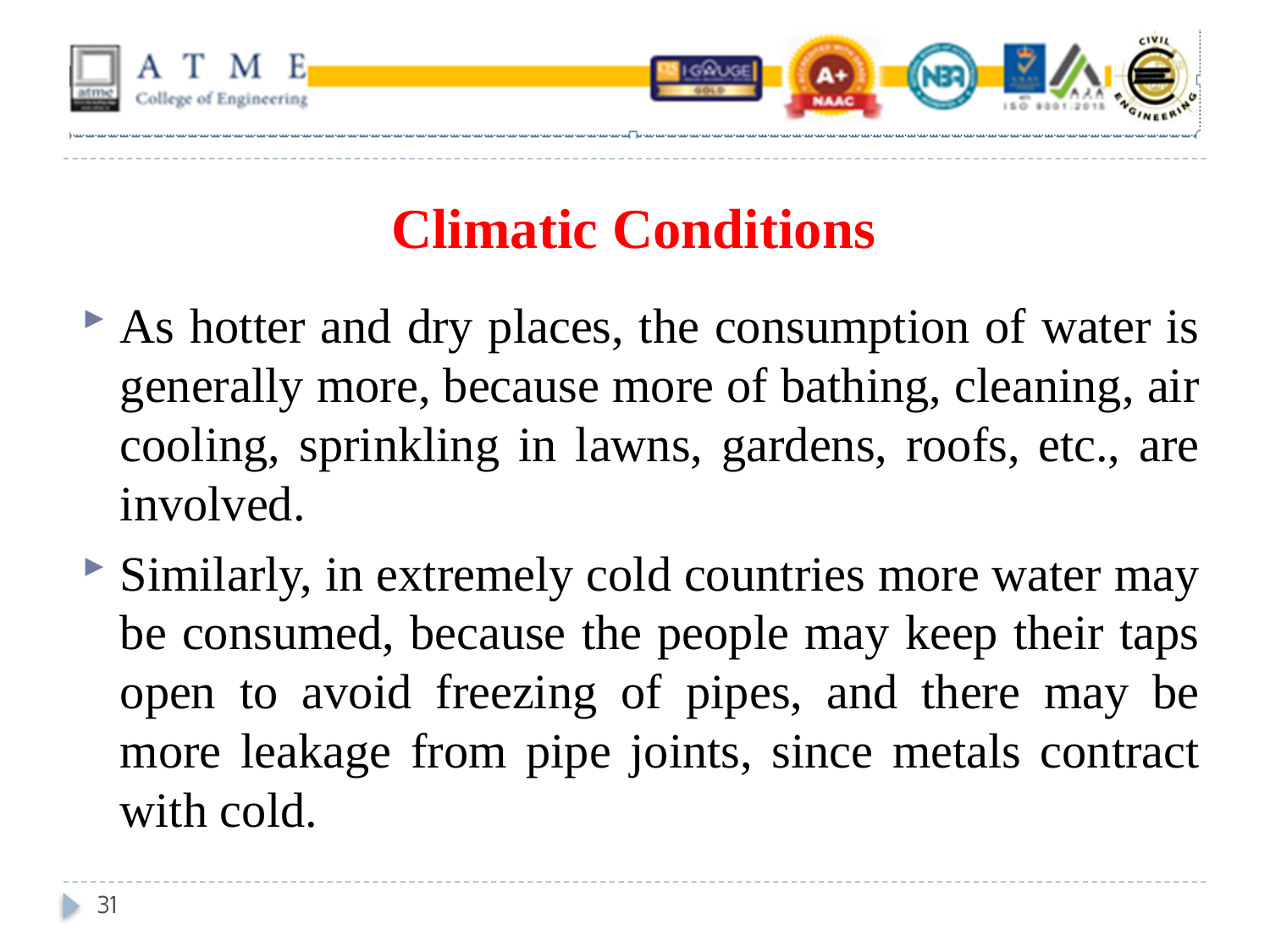

# Climatic Conditions
As hotter and dry places, the consumption of water is generally more, because more of bathing, cleaning, air cooling, sprinkling in lawns, gardens, roofs, etc., are involved.
Similarly, in extremely cold countries more water may be consumed, because the people may keep their taps open to avoid freezing of pipes, and there may be more leakage from pipe joints, since metals contract with cold.

31